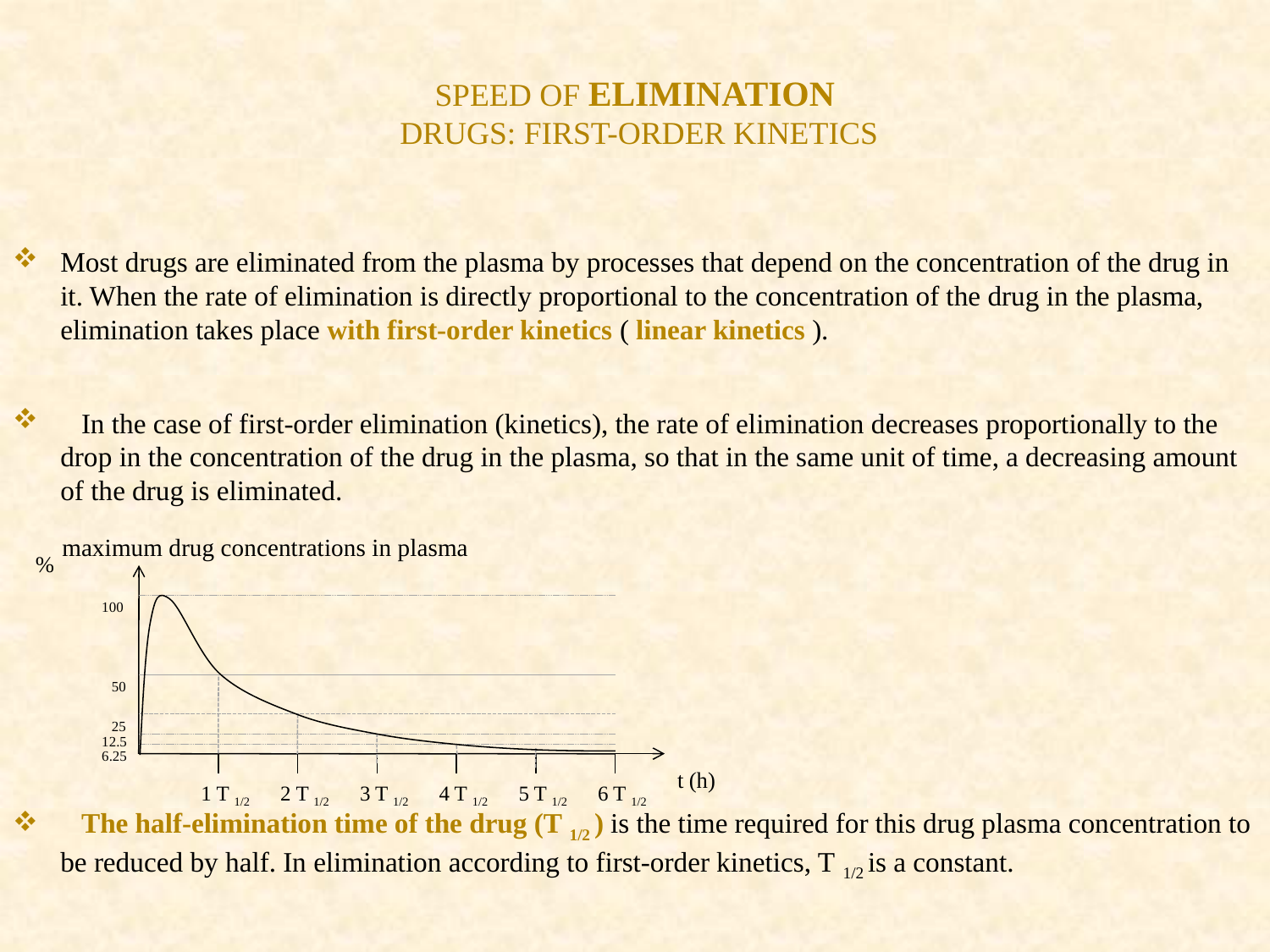

# SPEED OF ELIMINATION DRUGS: FIRST-ORDER KINETICS

Most drugs are eliminated from the plasma by processes that depend on the concentration of the drug in it. When the rate of elimination is directly proportional to the concentration of the drug in the plasma, elimination takes place with first-order kinetics ( linear kinetics ).

   In the case of first-order elimination (kinetics), the rate of elimination decreases proportionally to the drop in the concentration of the drug in the plasma, so that in the same unit of time, a decreasing amount of the drug is eliminated.

   The half-elimination time of the drug (T 1/2 ) is the time required for this drug plasma concentration to be reduced by half. In elimination according to first-order kinetics, T 1/2 is a constant.

%
maximum drug concentrations in plasma
100

50
25
12.5
6.25
t (h)
1 T 1/2
2 T 1/2
3 T 1/2
4 T 1/2
5 T 1/2
6 T 1/2